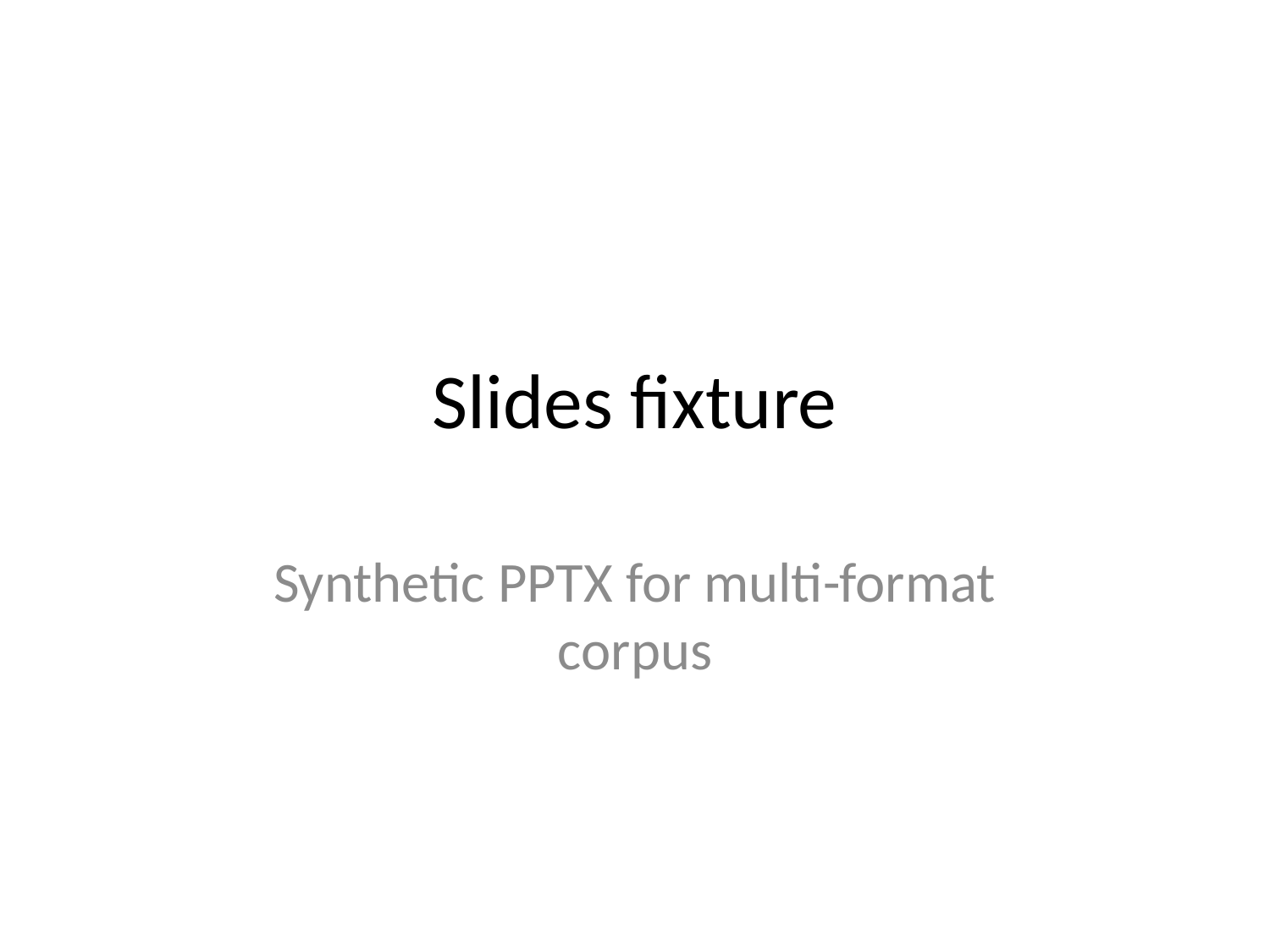

# Slides fixture
Synthetic PPTX for multi-format corpus